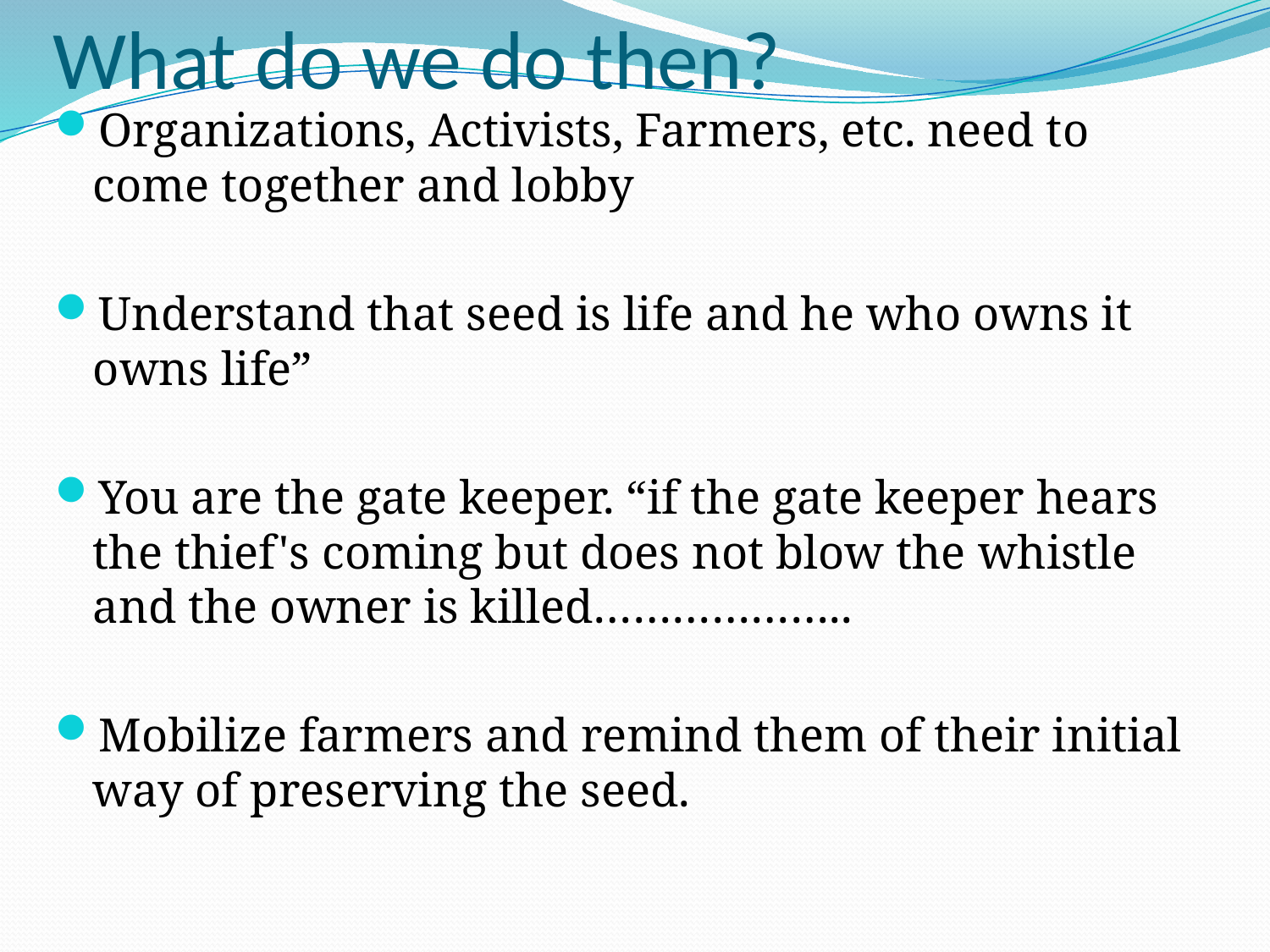

# What do we do then?
Organizations, Activists, Farmers, etc. need to come together and lobby

Understand that seed is life and he who owns it owns life”

You are the gate keeper. “if the gate keeper hears the thief's coming but does not blow the whistle and the owner is killed………………..

Mobilize farmers and remind them of their initial way of preserving the seed.